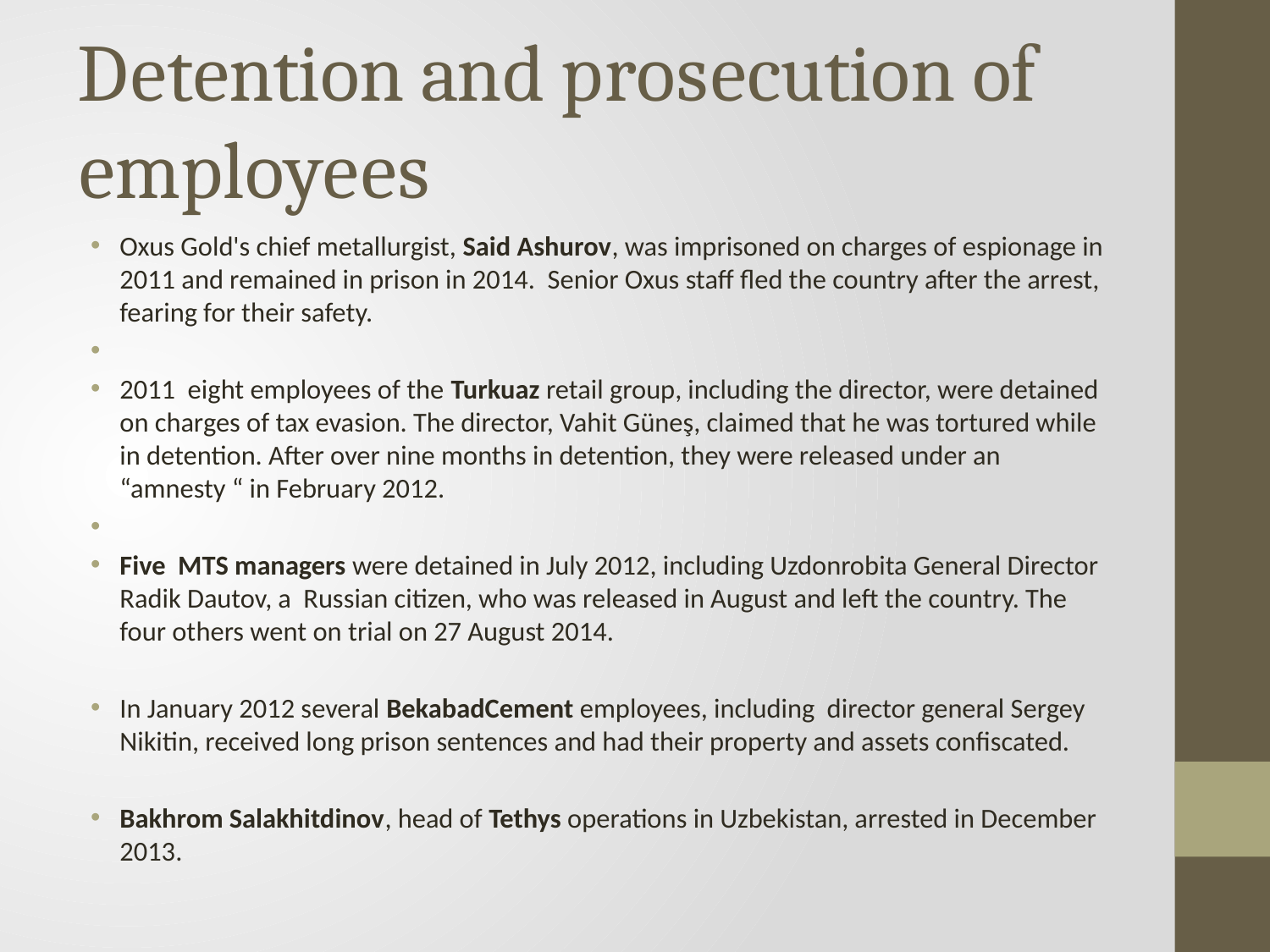

# Detention and prosecution of employees
Oxus Gold's chief metallurgist, Said Ashurov, was imprisoned on charges of espionage in 2011 and remained in prison in 2014.  Senior Oxus staff fled the country after the arrest, fearing for their safety.

2011  eight employees of the Turkuaz retail group, including the director, were detained on charges of tax evasion. The director, Vahit Güneş, claimed that he was tortured while in detention. After over nine months in detention, they were released under an “amnesty “ in February 2012.

Five  MTS managers were detained in July 2012, including Uzdonrobita General Director Radik Dautov, a  Russian citizen, who was released in August and left the country. The four others went on trial on 27 August 2014.

In January 2012 several BekabadCement employees, including  director general Sergey Nikitin, received long prison sentences and had their property and assets confiscated.

Bakhrom Salakhitdinov, head of Tethys operations in Uzbekistan, arrested in December 2013.